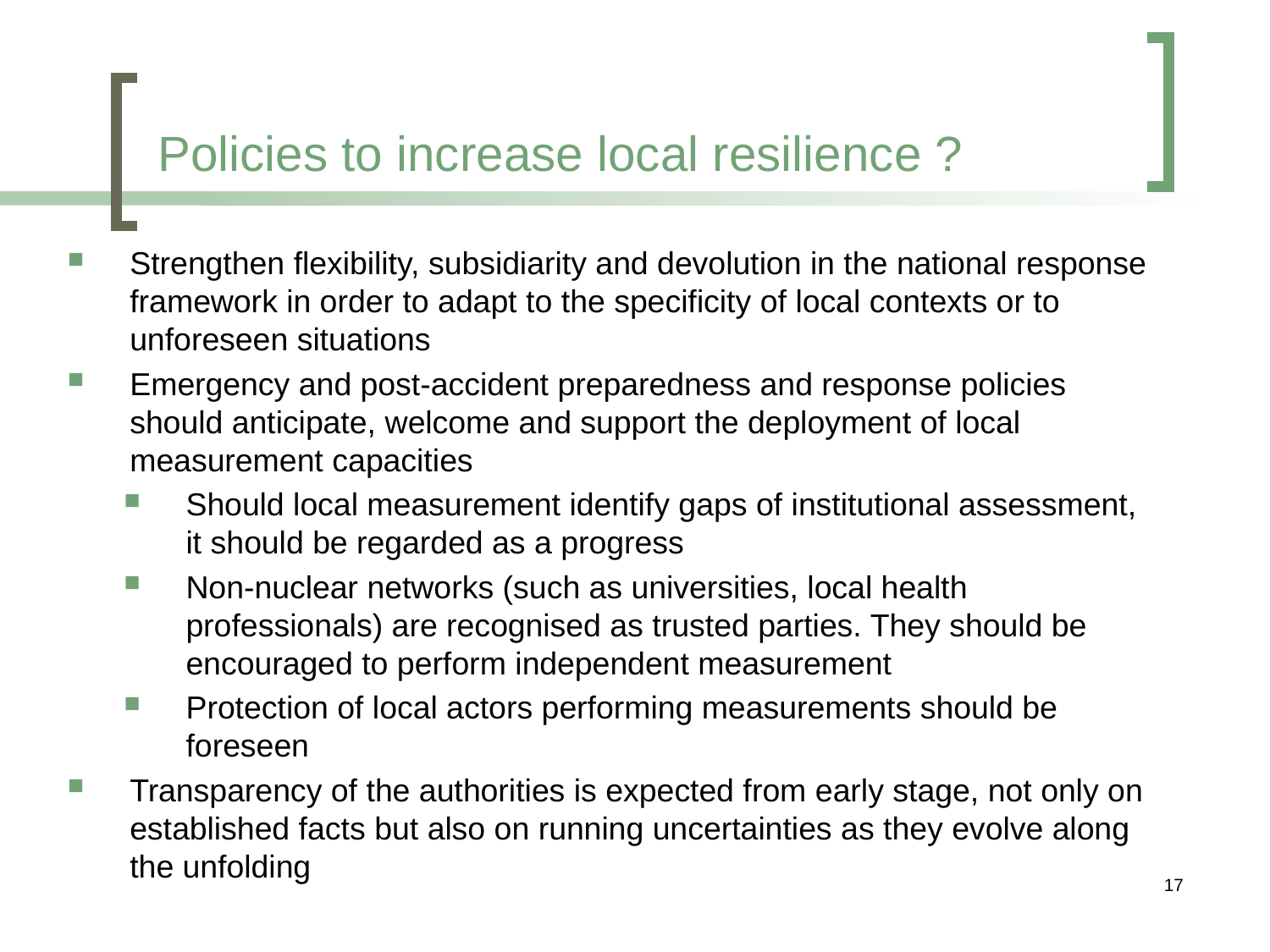

Policies to increase local resilience ?
Strengthen flexibility, subsidiarity and devolution in the national response framework in order to adapt to the specificity of local contexts or to unforeseen situations
Emergency and post-accident preparedness and response policies should anticipate, welcome and support the deployment of local measurement capacities
Should local measurement identify gaps of institutional assessment, it should be regarded as a progress
Non-nuclear networks (such as universities, local health professionals) are recognised as trusted parties. They should be encouraged to perform independent measurement
Protection of local actors performing measurements should be foreseen
Transparency of the authorities is expected from early stage, not only on established facts but also on running uncertainties as they evolve along the unfolding

17